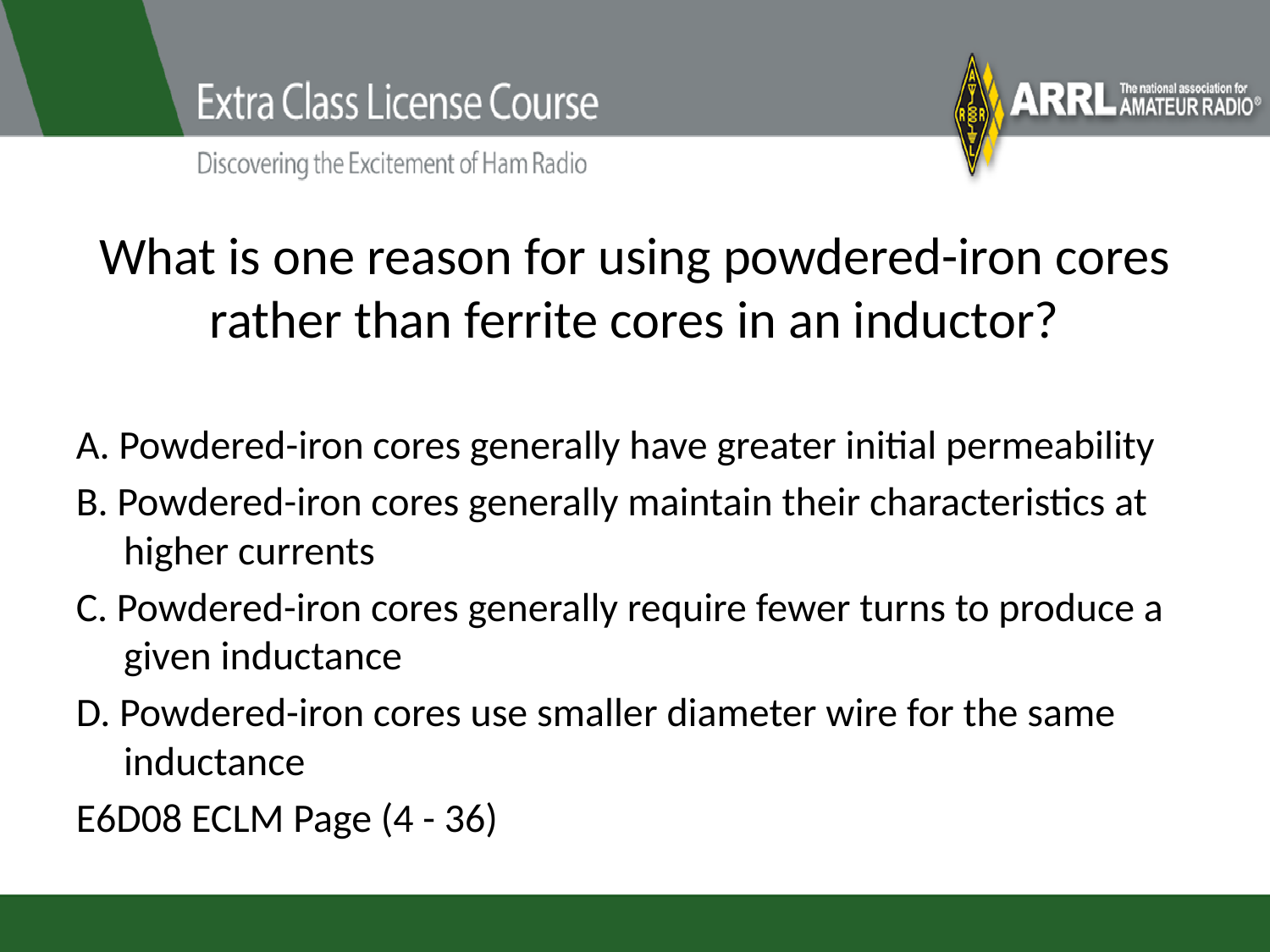

# What is one reason for using powdered-iron cores rather than ferrite cores in an inductor?
A. Powdered-iron cores generally have greater initial permeability
B. Powdered-iron cores generally maintain their characteristics at higher currents
C. Powdered-iron cores generally require fewer turns to produce a given inductance
D. Powdered-iron cores use smaller diameter wire for the same inductance
E6D08 ECLM Page (4 - 36)